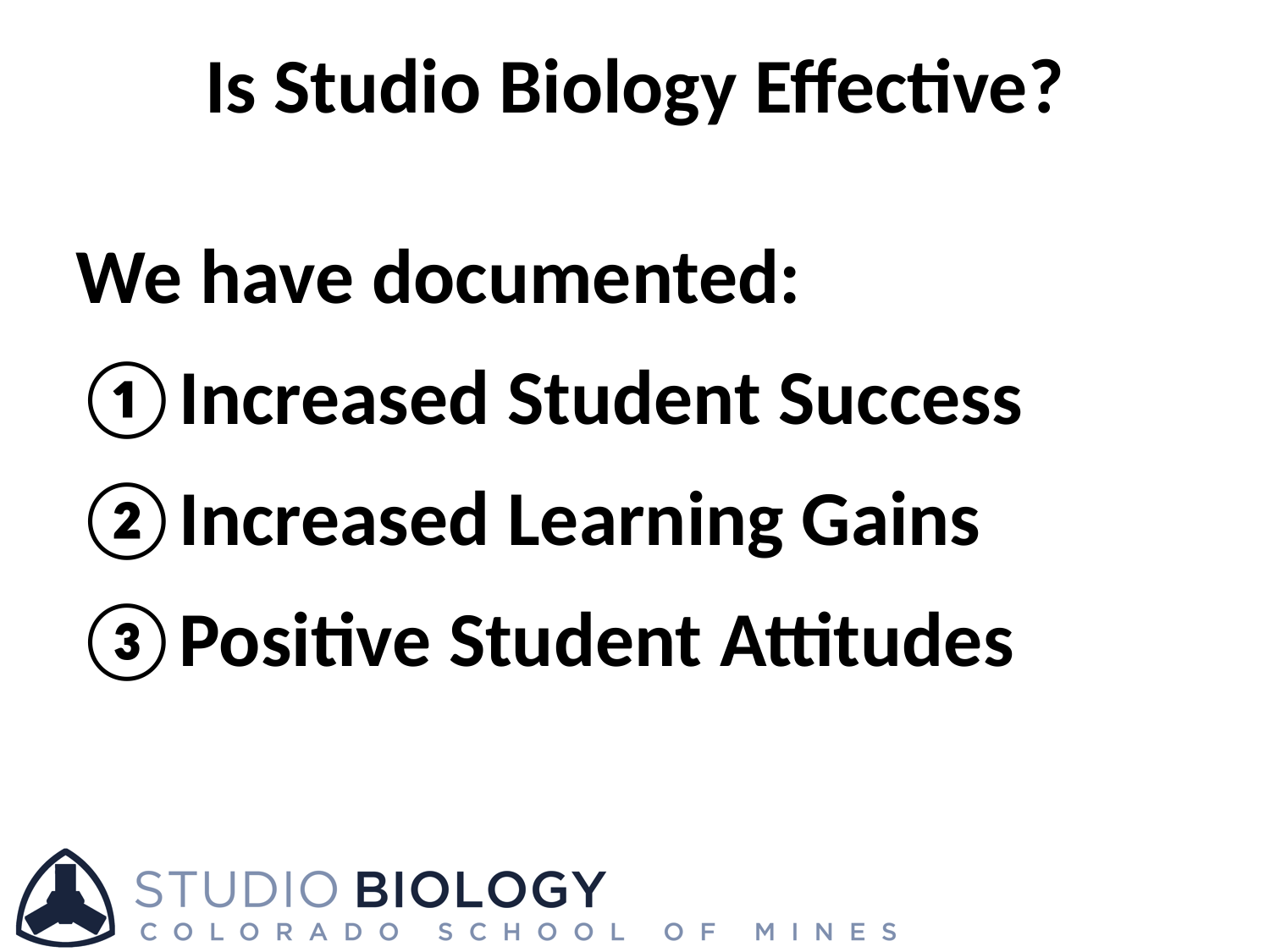

# Is Studio Biology Effective?
We have documented:
Increased Student Success
Increased Learning Gains
Positive Student Attitudes